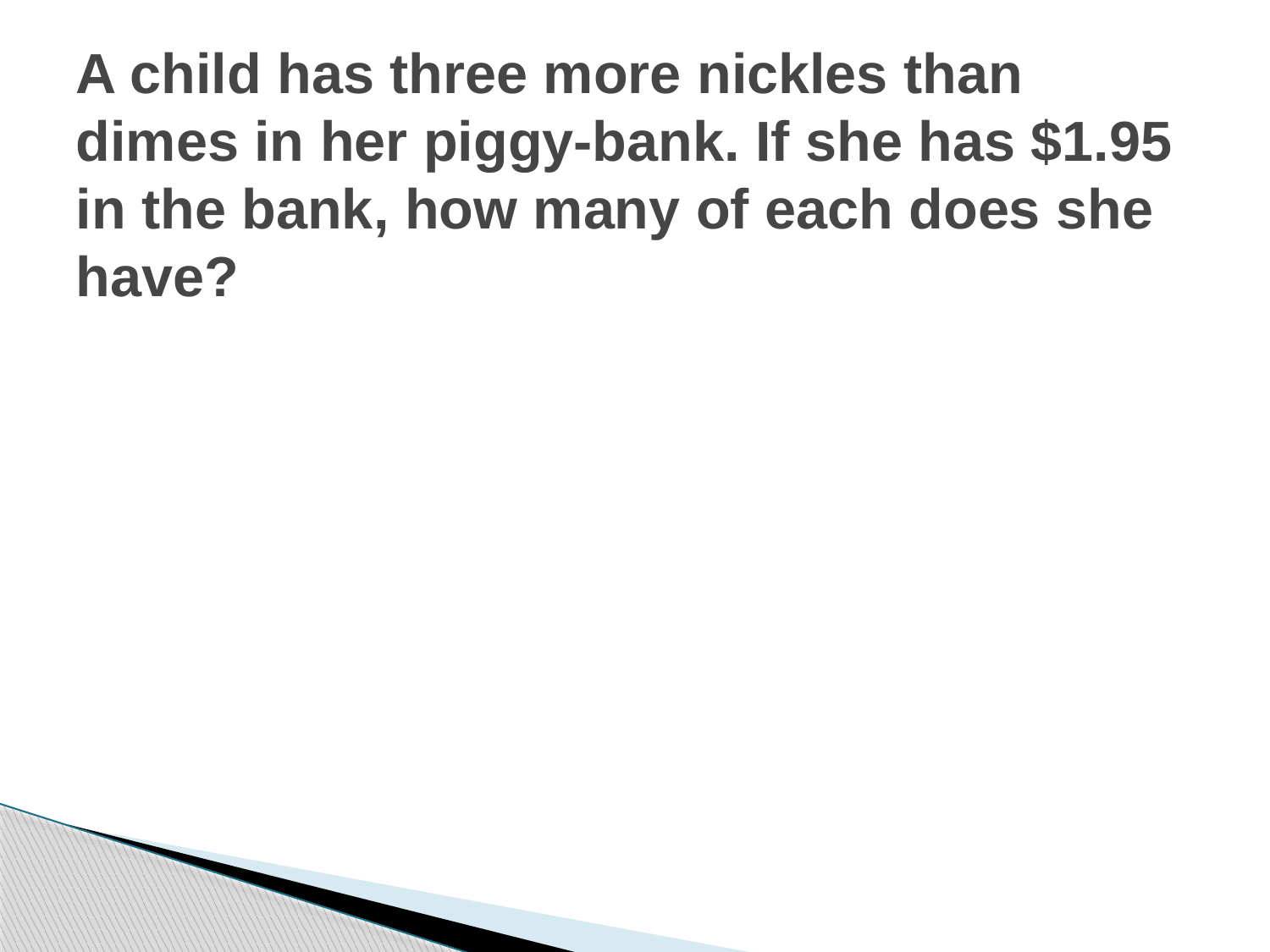

# A child has three more nickles than dimes in her piggy-bank. If she has $1.95 in the bank, how many of each does she have?